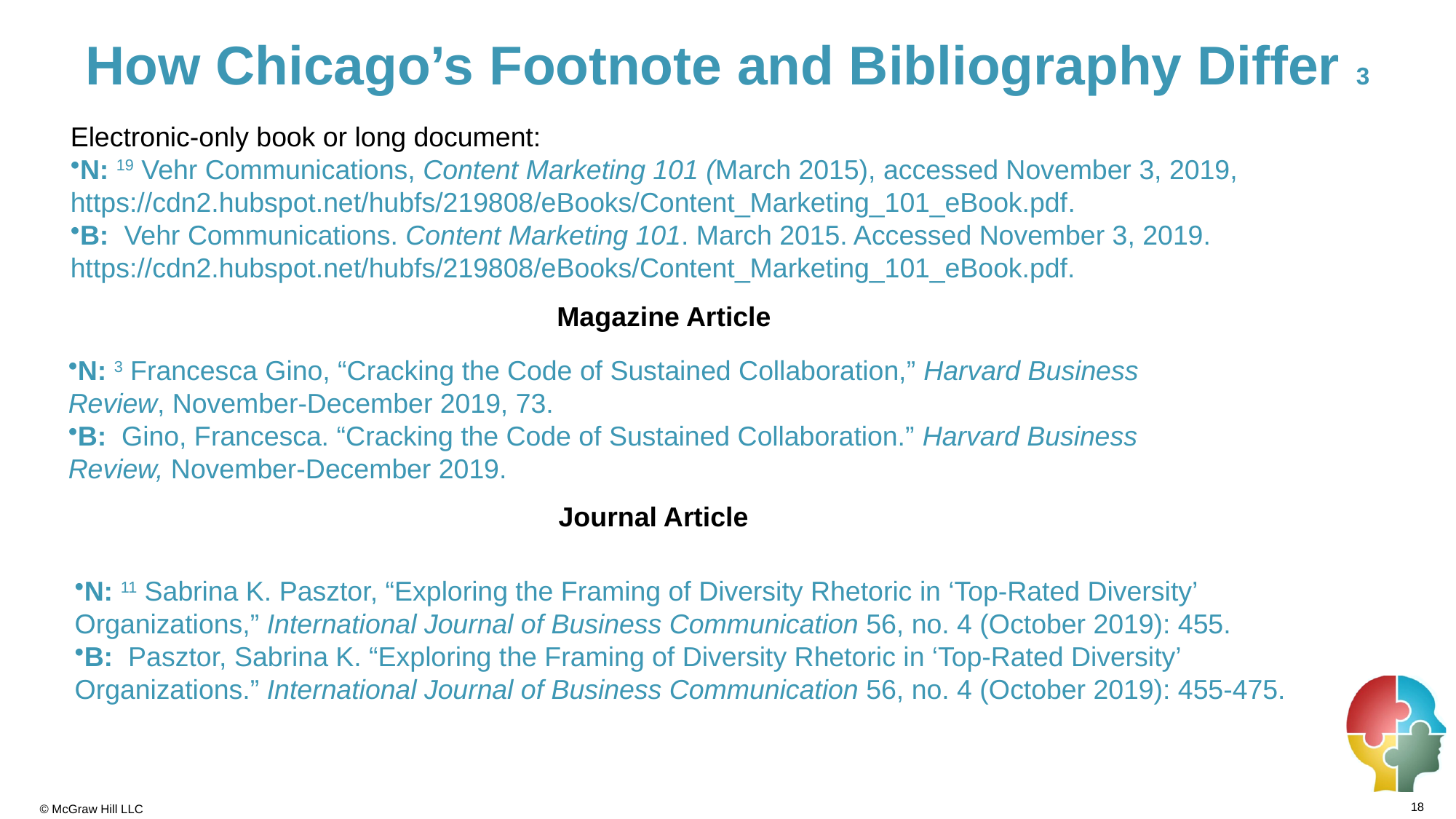

# How Chicago’s Footnote and Bibliography Differ 3
Electronic-only book or long document:
N: 19 Vehr Communications, Content Marketing 101 (March 2015), accessed November 3, 2019, https://cdn2.hubspot.net/hubfs/219808/eBooks/Content_Marketing_101_eBook.pdf.
B:  Vehr Communications. Content Marketing 101. March 2015. Accessed November 3, 2019. https://cdn2.hubspot.net/hubfs/219808/eBooks/Content_Marketing_101_eBook.pdf.
Magazine Article
N: 3 Francesca Gino, “Cracking the Code of Sustained Collaboration,” Harvard Business Review, November-December 2019, 73.
B:  Gino, Francesca. “Cracking the Code of Sustained Collaboration.” Harvard Business Review, November-December 2019.
Journal Article
N: 11 Sabrina K. Pasztor, “Exploring the Framing of Diversity Rhetoric in ‘Top-Rated Diversity’ Organizations,” International Journal of Business Communication 56, no. 4 (October 2019): 455.
B:  Pasztor, Sabrina K. “Exploring the Framing of Diversity Rhetoric in ‘Top-Rated Diversity’ Organizations.” International Journal of Business Communication 56, no. 4 (October 2019): 455-475.
18